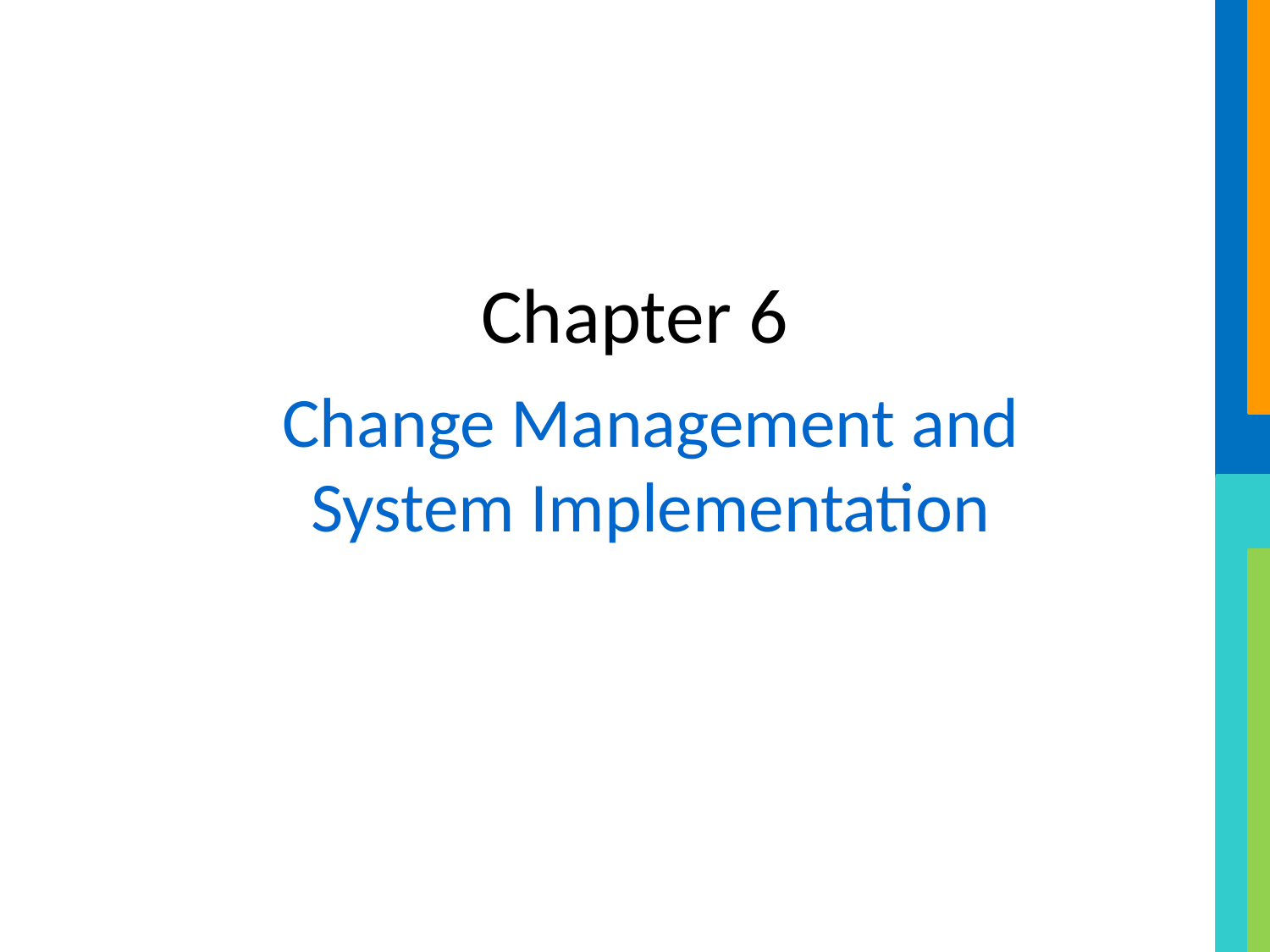

# Chapter 6
Change Management and System Implementation